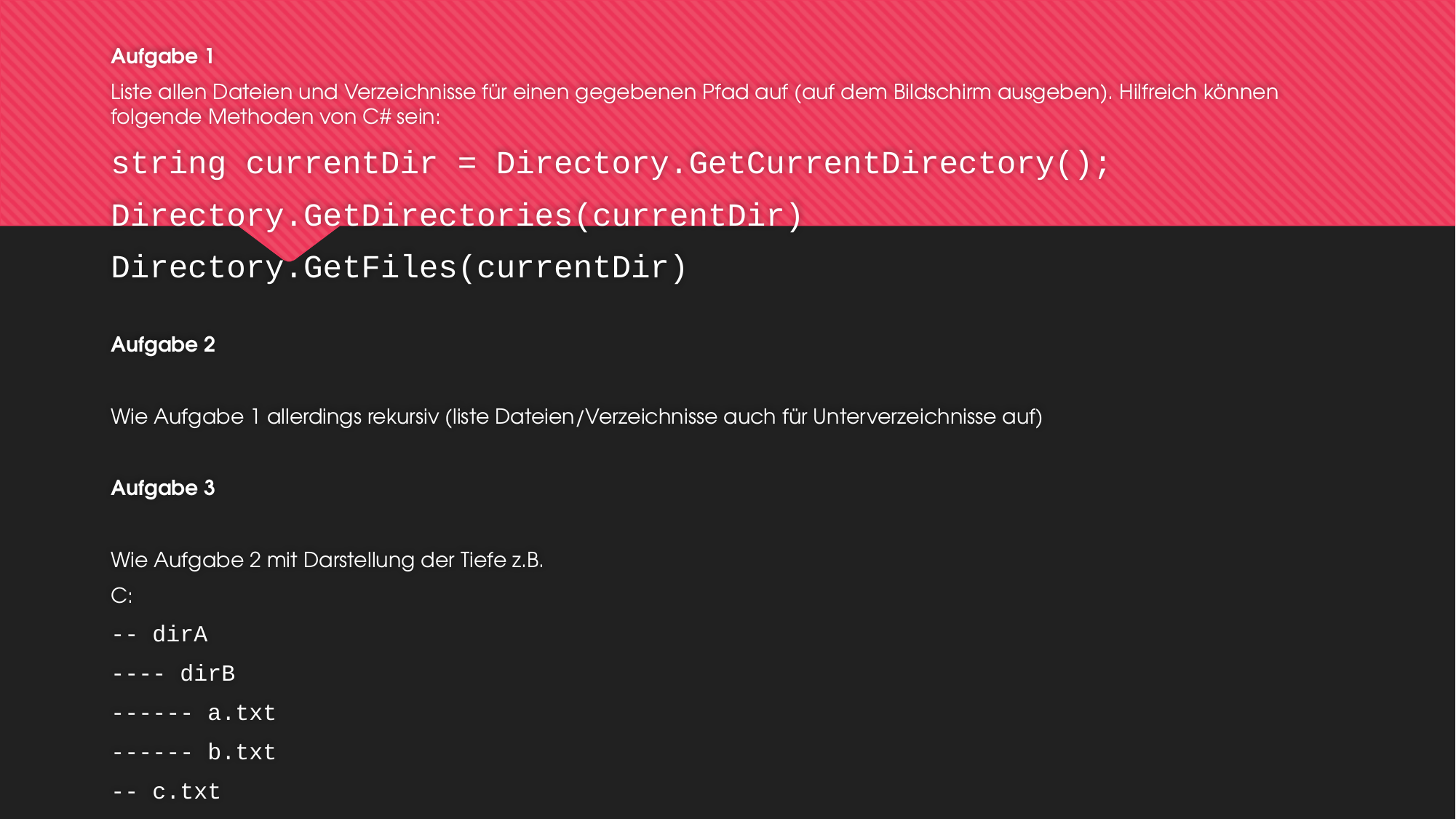

Aufgabe 1
Liste allen Dateien und Verzeichnisse für einen gegebenen Pfad auf (auf dem Bildschirm ausgeben). Hilfreich können folgende Methoden von C# sein:
string currentDir = Directory.GetCurrentDirectory();
Directory.GetDirectories(currentDir)
Directory.GetFiles(currentDir)

Aufgabe 2

Wie Aufgabe 1 allerdings rekursiv (liste Dateien/Verzeichnisse auch für Unterverzeichnisse auf)

Aufgabe 3

Wie Aufgabe 2 mit Darstellung der Tiefe z.B.
C:
-- dirA
---- dirB
------ a.txt
------ b.txt
-- c.txt